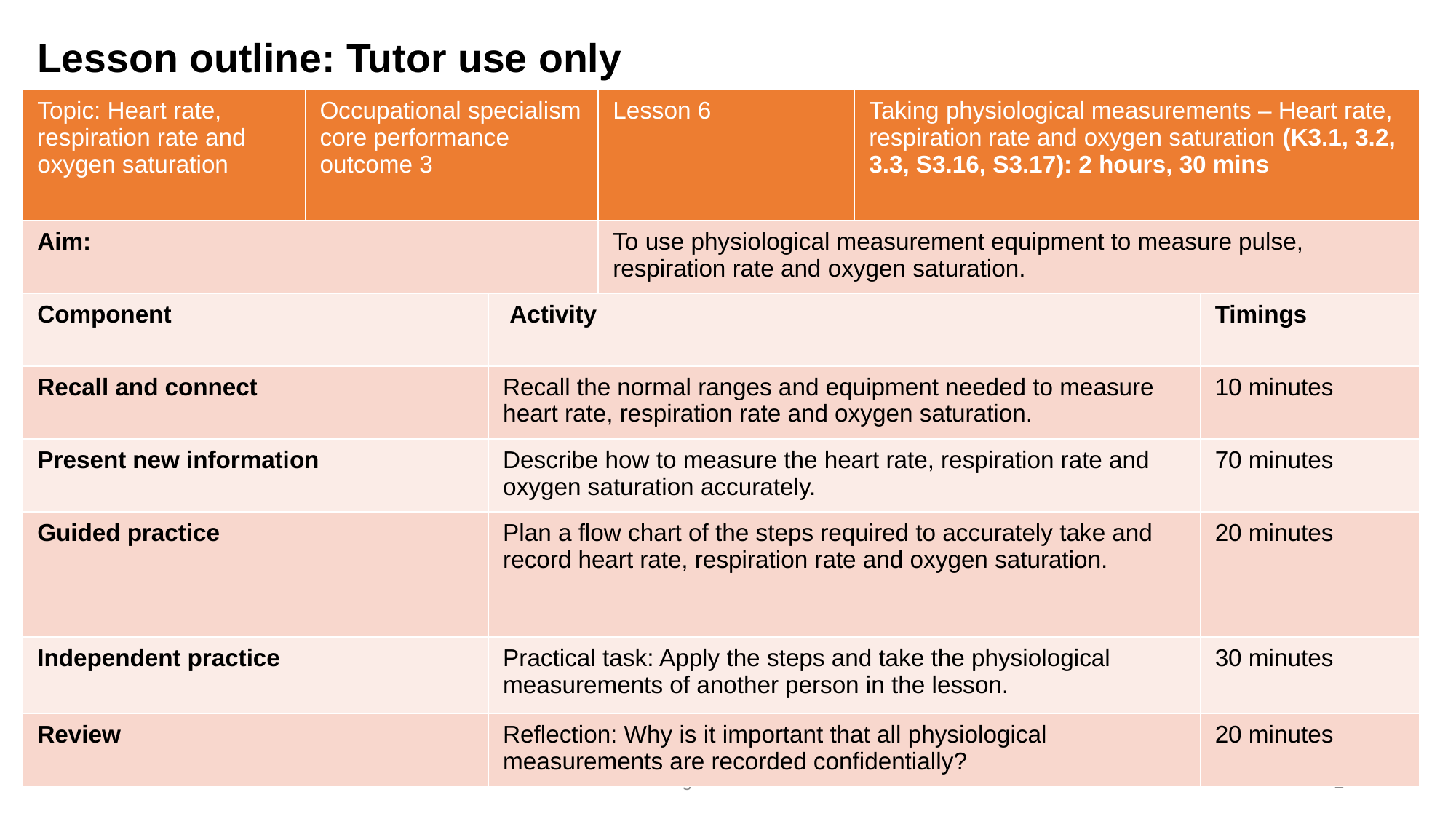

# Lesson outline: Tutor use only

| Topic: Heart rate, respiration rate and oxygen saturation | Occupational specialism core performance outcome 3 |  | Lesson 6 | Taking physiological measurements – Heart rate, respiration rate and oxygen saturation (K3.1, 3.2, 3.3, S3.16, S3.17): 2 hours, 30 mins |  |
| --- | --- | --- | --- | --- | --- |
| Aim: |  |  | To use physiological measurement equipment to measure pulse, respiration rate and oxygen saturation. |  |  |
| Component |  | Activity |  |  | Timings |
| Recall and connect |  | Recall the normal ranges and equipment needed to measure heart rate, respiration rate and oxygen saturation. |  |  | 10 minutes |
| Present new information |  | Describe how to measure the heart rate, respiration rate and oxygen saturation accurately. |  |  | 70 minutes |
| Guided practice |  | Plan a flow chart of the steps required to accurately take and record heart rate, respiration rate and oxygen saturation. |  |  | 20 minutes |
| Independent practice |  | Practical task: Apply the steps and take the physiological measurements of another person in the lesson. |  |  | 30 minutes |
| Review |  | Reflection: Why is it important that all physiological measurements are recorded confidentially? |  |  | 20 minutes |
Education and Training Foundation
2